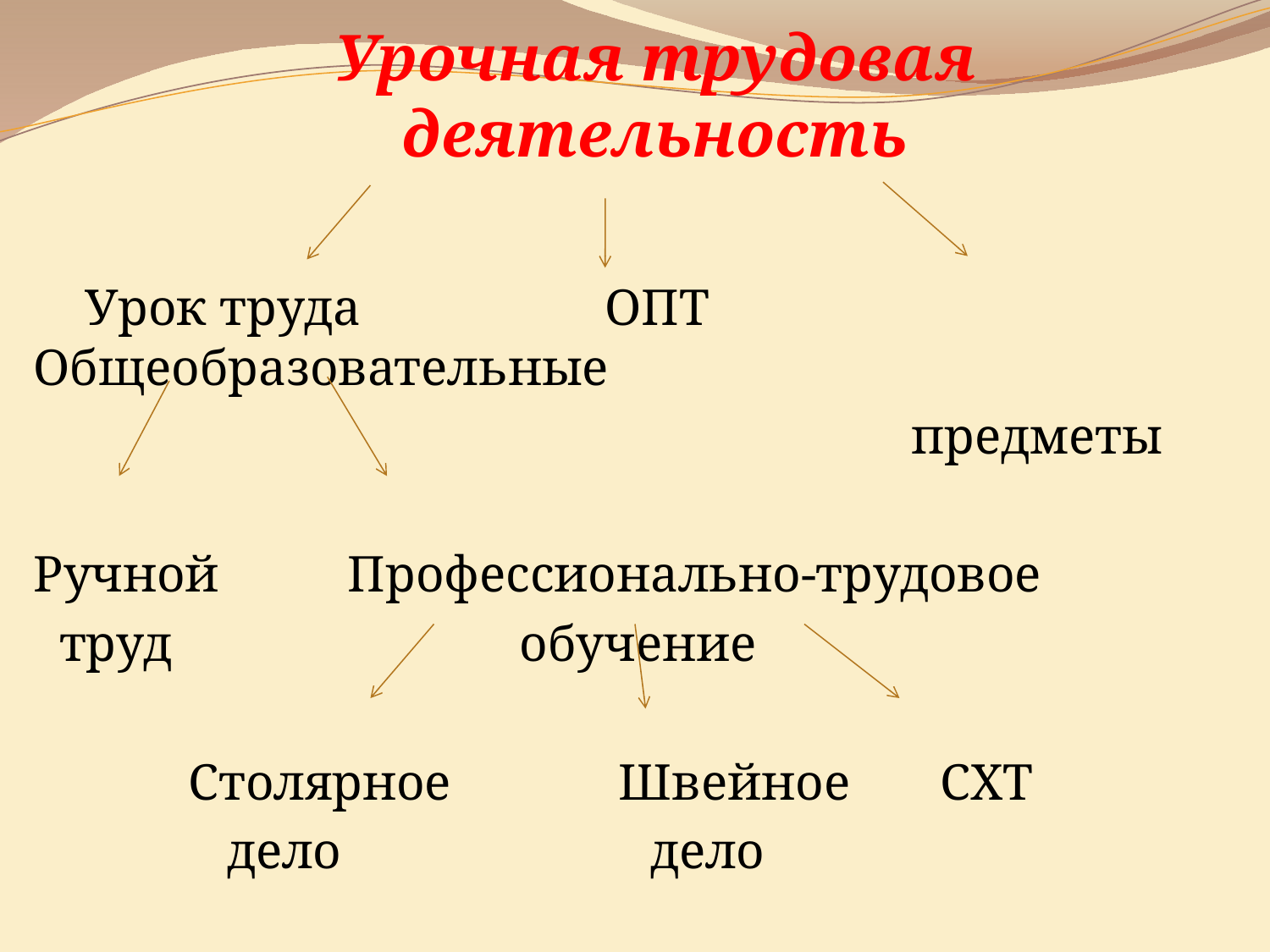

# Урочная трудовая деятельность

    Урок труда                   ОПТ      Общеобразовательные
                                                                    предметы

Ручной          Профессионально-трудовое
  труд                           обучение

            Столярное             Швейное       СХТ
               дело                        дело